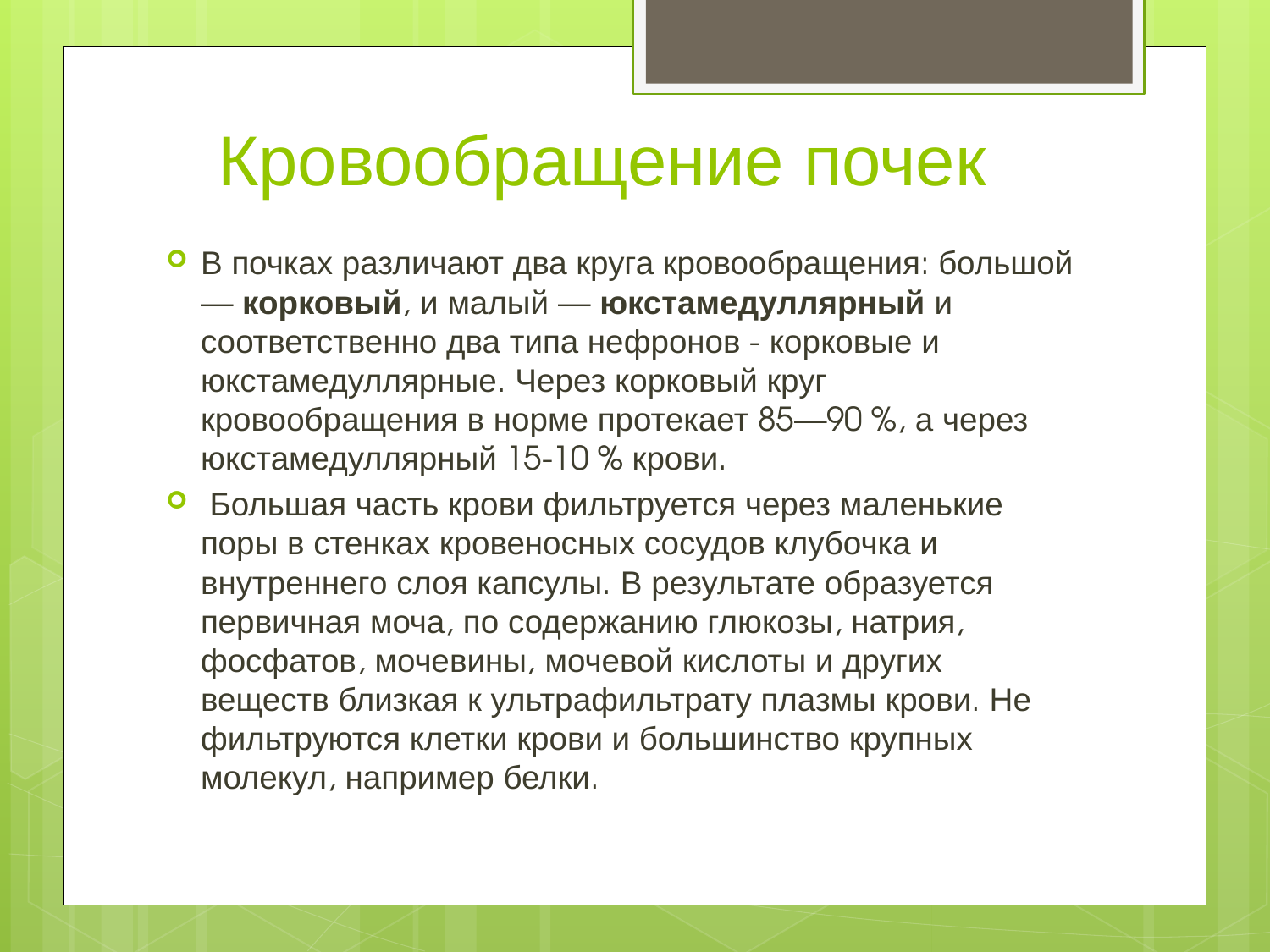

# Кровообращение почек
В почках различают два круга кровообращения: большой — корковый, и малый — юкстамедуллярный и соответственно два типа нефронов - корковые и юкстамедуллярные. Через корковый круг кровообращения в норме протекает 85—90 %, а через юкстамедуллярный 15-10 % крови.
 Большая часть крови фильтруется через маленькие поры в стенках кровеносных сосудов клубочка и внутреннего слоя капсулы. В результате образуется первичная моча, по содержанию глюкозы, натрия, фосфатов, мочевины, мочевой кислоты и других веществ близкая к ультрафильтрату плазмы крови. Не фильтруются клетки крови и большинство крупных молекул, например белки.